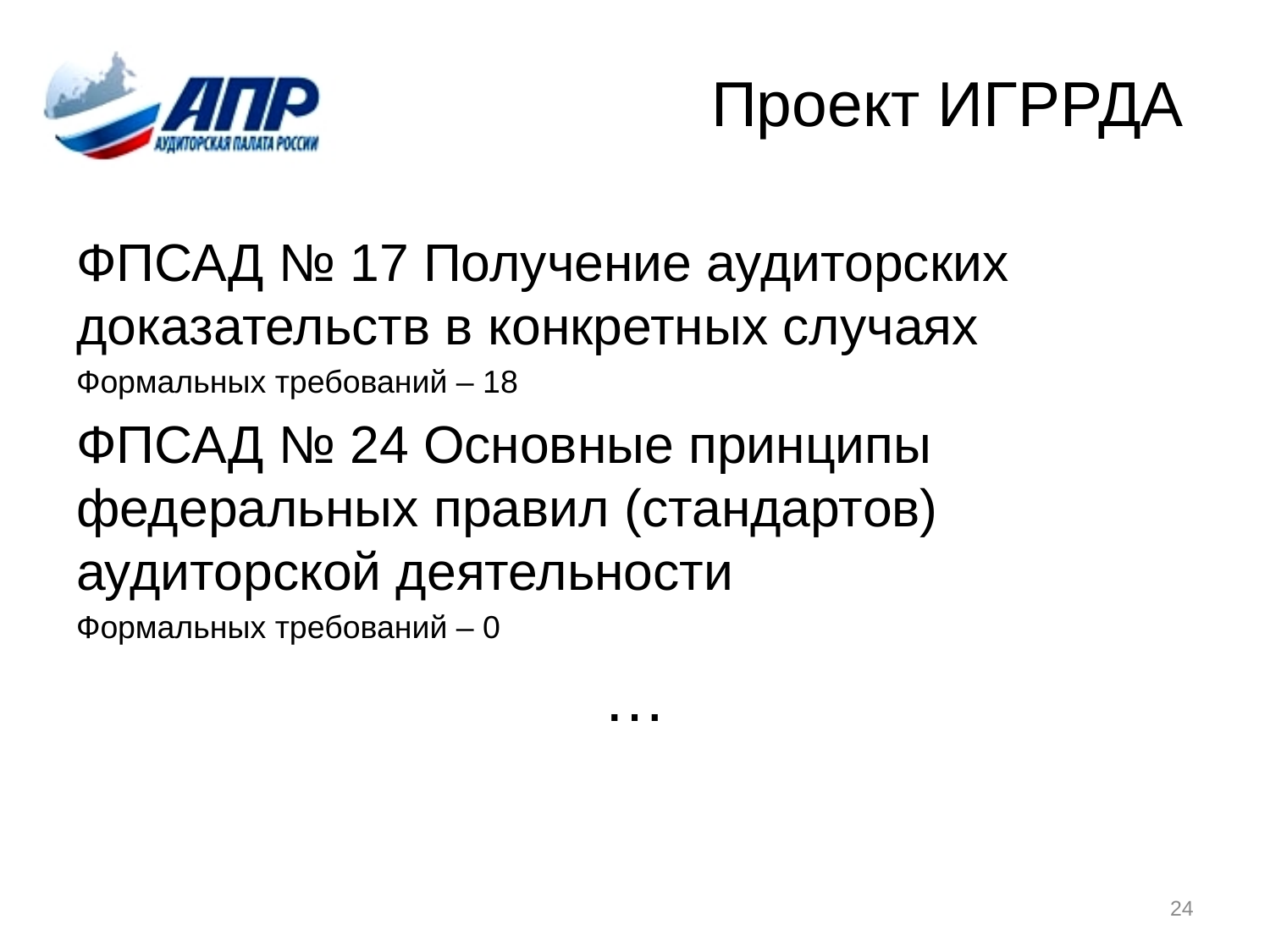

# Проект ИГРРДА
ФПСАД № 17 Получение аудиторских доказательств в конкретных случаях
Формальных требований – 18
ФПСАД № 24 Основные принципы федеральных правил (стандартов) аудиторской деятельности
Формальных требований – 0
…
24